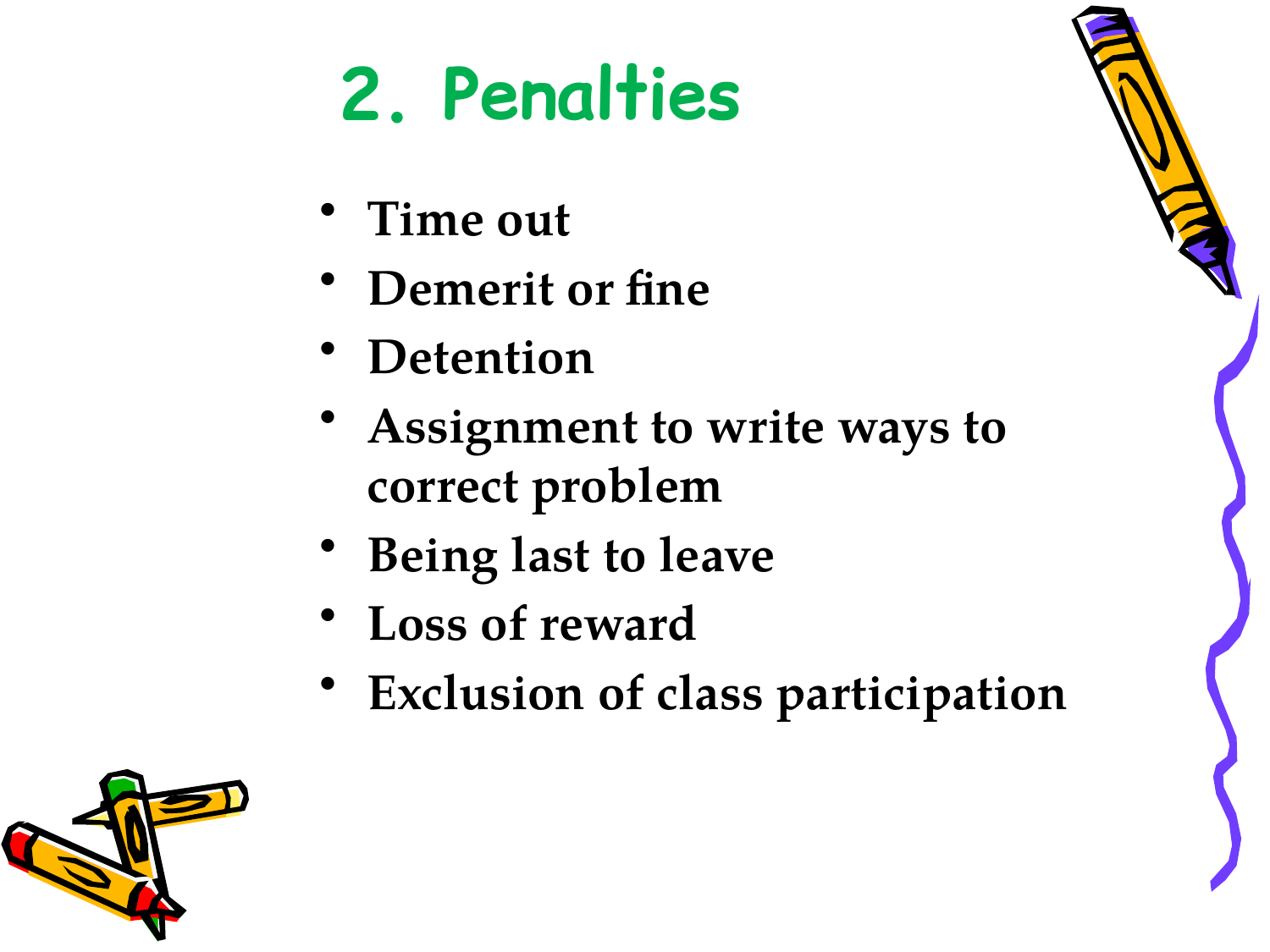

# 2. Penalties
Time out
Demerit or fine
Detention
Assignment to write ways to correct problem
Being last to leave
Loss of reward
Exclusion of class participation